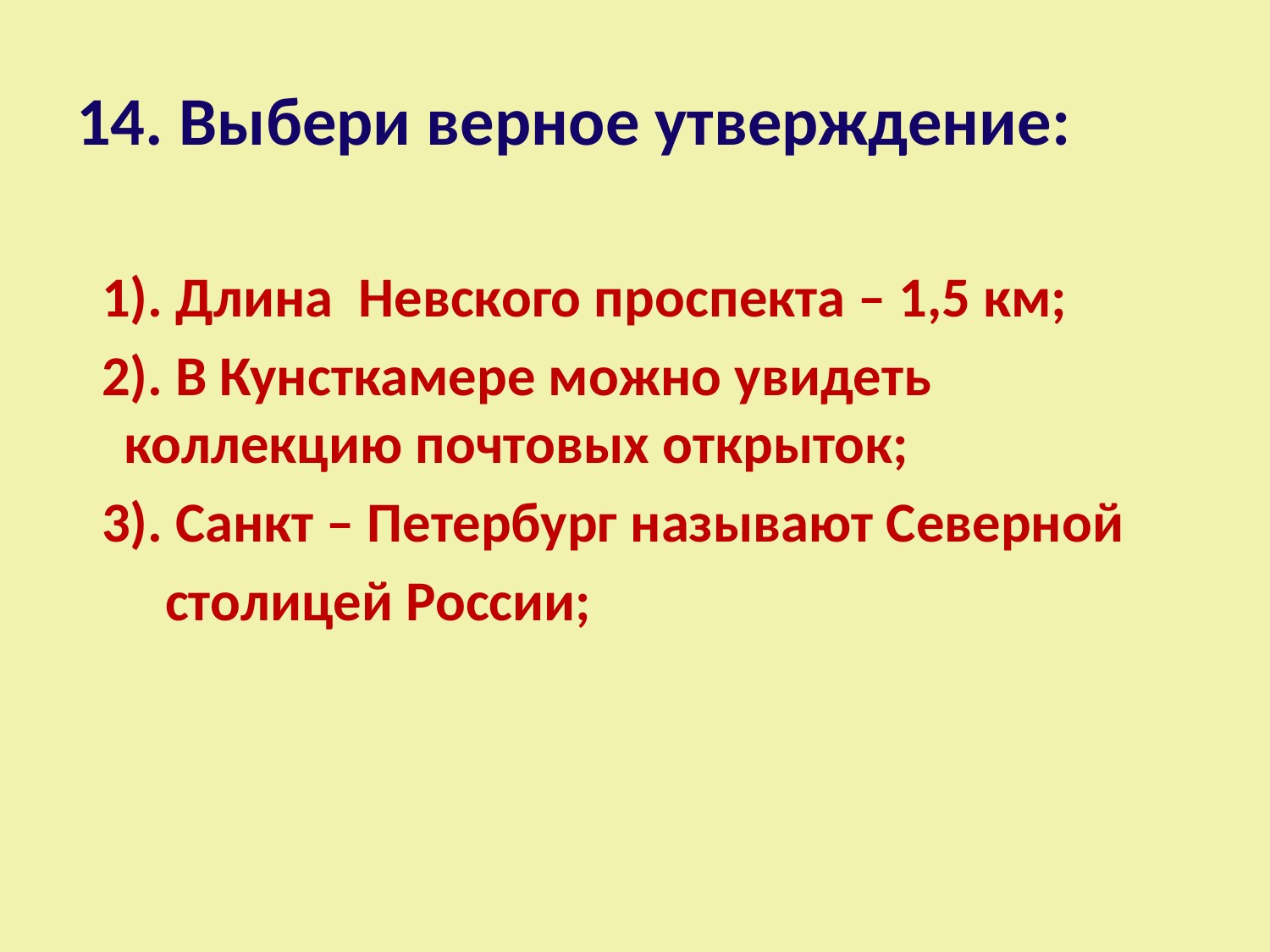

# 14. Выбери верное утверждение:
  1). Длина  Невского проспекта – 1,5 км;
  2). В Кунсткамере можно увидеть коллекцию почтовых открыток;
  3). Санкт – Петербург называют Северной
       столицей России;